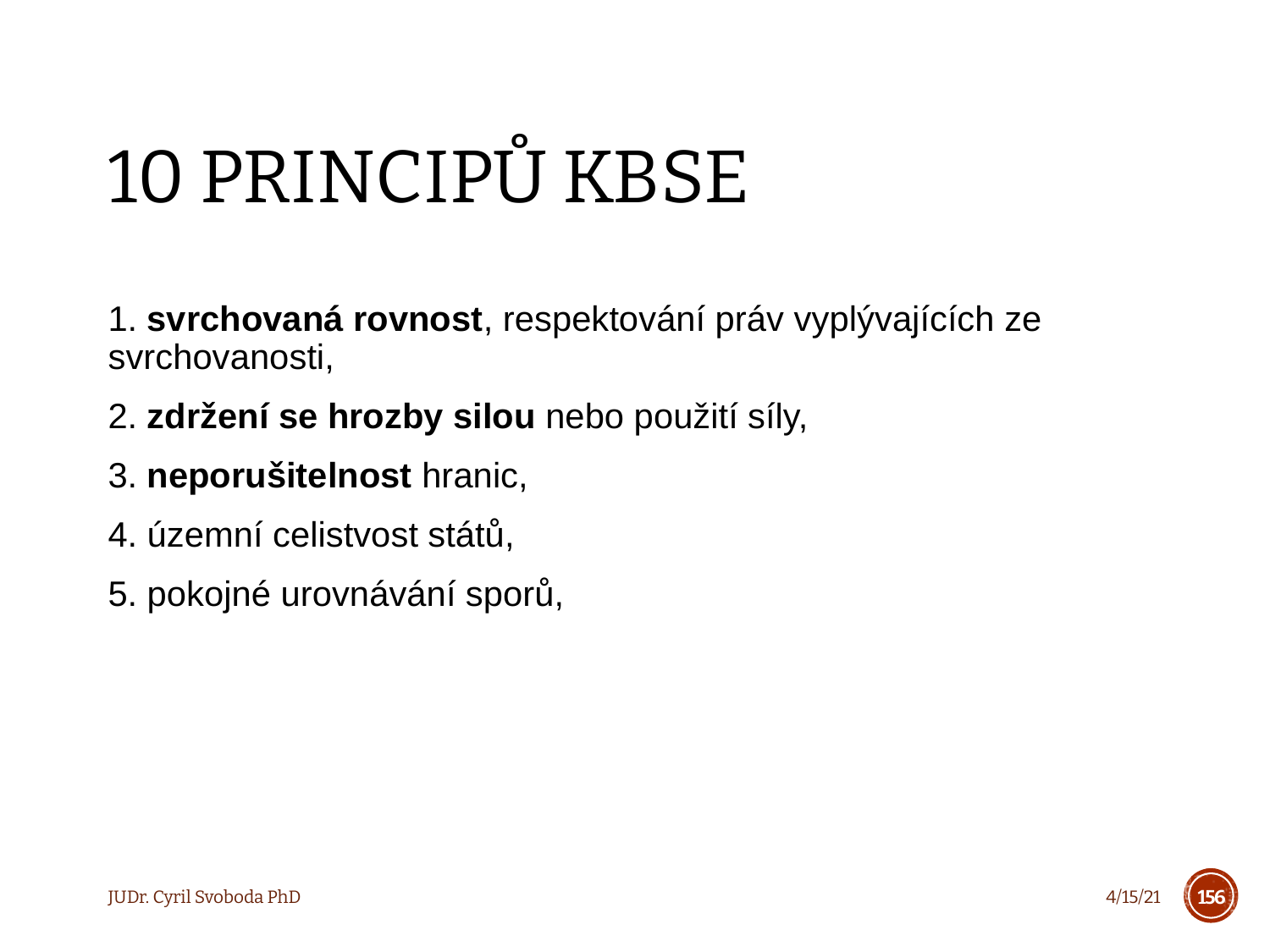

# 10 principů KBSE
1. svrchovaná rovnost, respektování práv vyplývajících ze svrchovanosti,
2. zdržení se hrozby silou nebo použití síly,
3. neporušitelnost hranic,
4. územní celistvost států,
5. pokojné urovnávání sporů,

JUDr. Cyril Svoboda PhD
4/15/21
156